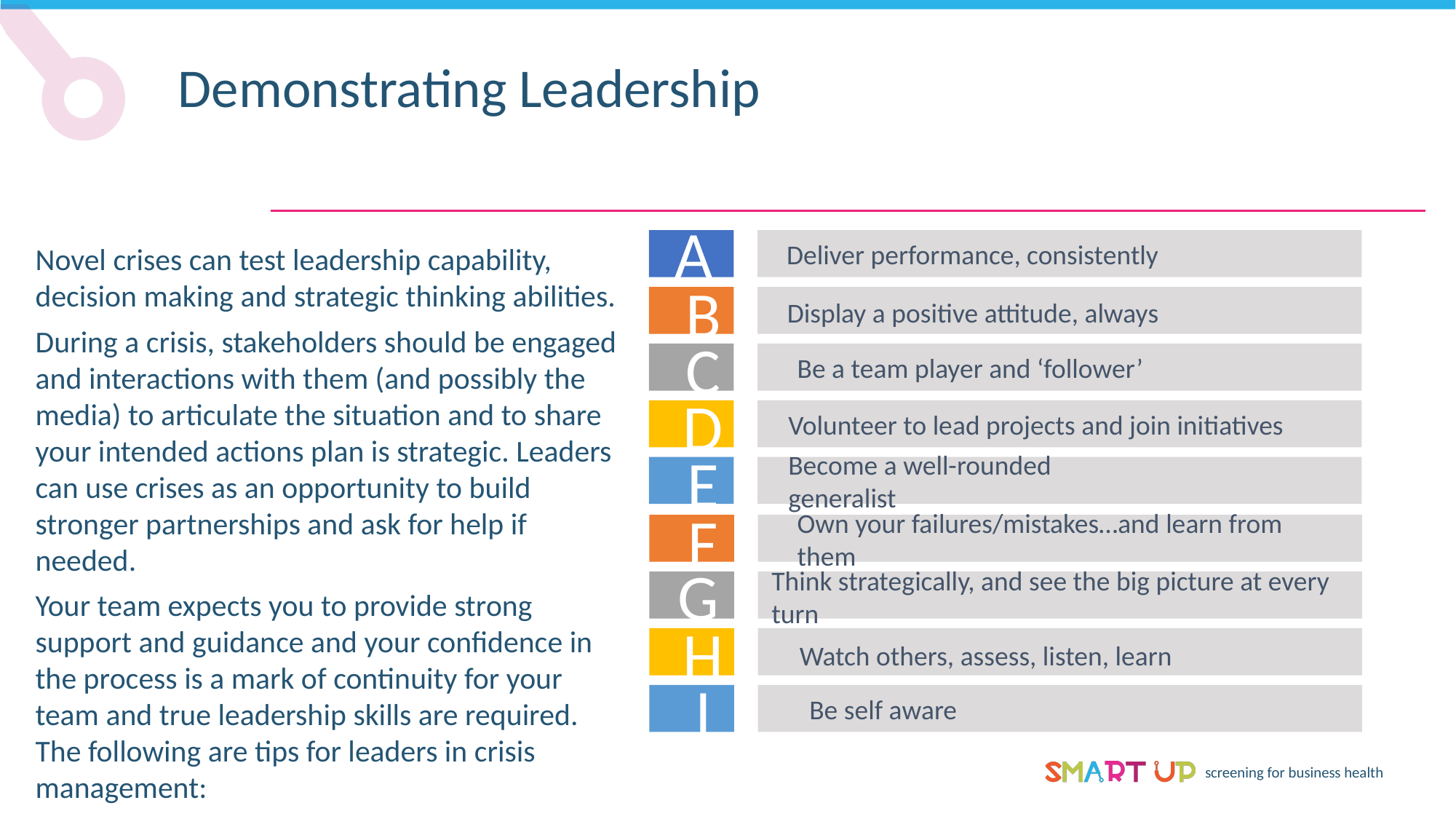

Demonstrating Leadership
A

Deliver performance, consistently
Novel crises can test leadership capability, decision making and strategic thinking abilities.
During a crisis, stakeholders should be engaged and interactions with them (and possibly the media) to articulate the situation and to share your intended actions plan is strategic. Leaders can use crises as an opportunity to build stronger partnerships and ask for help if needed.
Your team expects you to provide strong support and guidance and your confidence in the process is a mark of continuity for your team and true leadership skills are required. The following are tips for leaders in crisis management:

B

Display a positive attitude, always
C

Be a team player and ‘follower’
D

Volunteer to lead projects and join initiatives
E

Become a well-rounded generalist
F

Own your failures/mistakes…and learn from them
G

Think strategically, and see the big picture at every turn
H

Watch others, assess, listen, learn
I

Be self aware